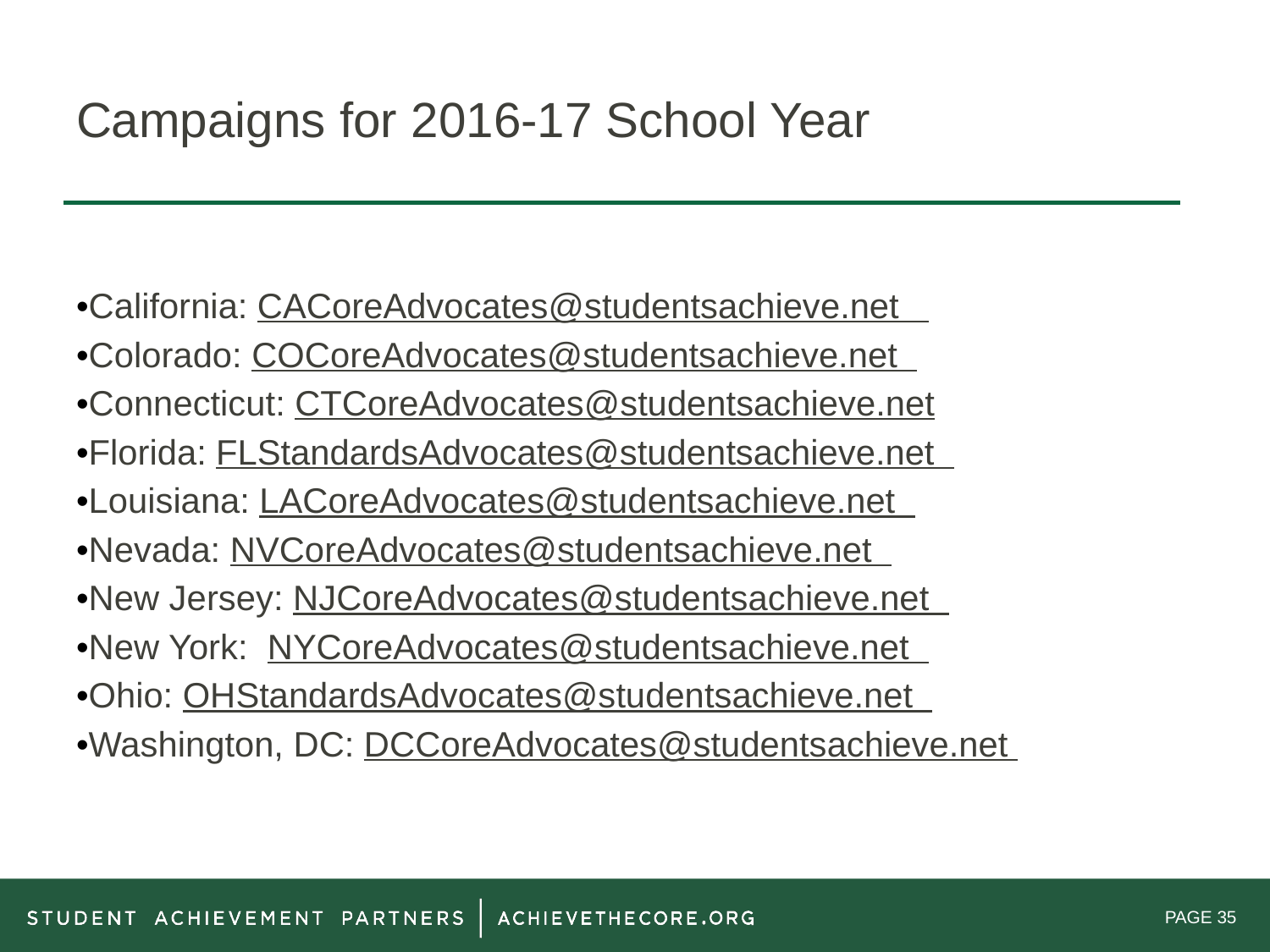

# Campaigns for 2016-17 School Year

•California: CACoreAdvocates@studentsachieve.net
•Colorado: COCoreAdvocates@studentsachieve.net
•Connecticut: CTCoreAdvocates@studentsachieve.net
•Florida: FLStandardsAdvocates@studentsachieve.net
•Louisiana: LACoreAdvocates@studentsachieve.net
•Nevada: NVCoreAdvocates@studentsachieve.net
•New Jersey: NJCoreAdvocates@studentsachieve.net
•New York:  NYCoreAdvocates@studentsachieve.net
•Ohio: OHStandardsAdvocates@studentsachieve.net
•Washington, DC: DCCoreAdvocates@studentsachieve.net